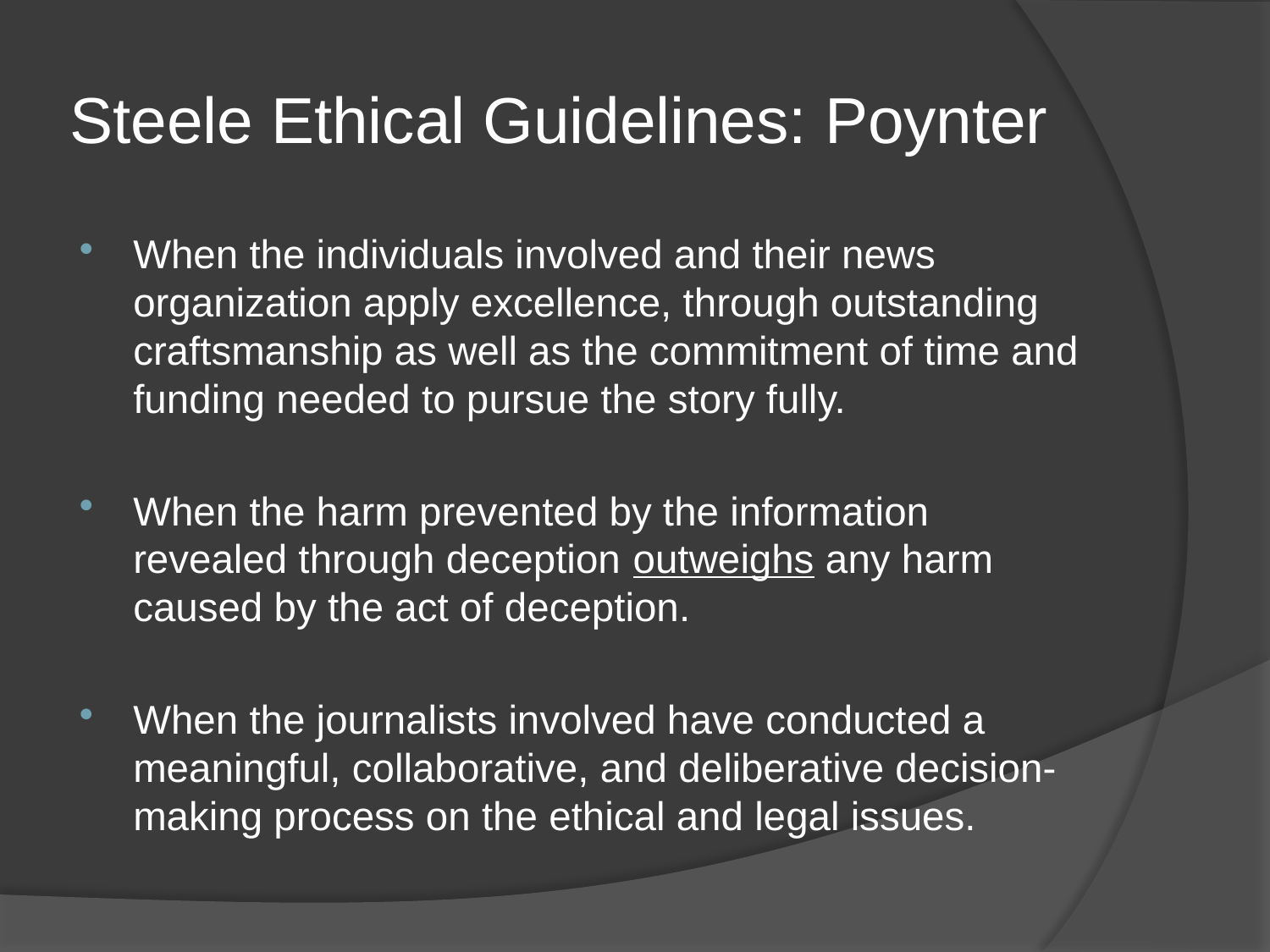

# Steele Ethical Guidelines: Poynter
When the individuals involved and their news organization apply excellence, through outstanding craftsmanship as well as the commitment of time and funding needed to pursue the story fully.

When the harm prevented by the information revealed through deception outweighs any harm caused by the act of deception.

When the journalists involved have conducted a meaningful, collaborative, and deliberative decision-making process on the ethical and legal issues.